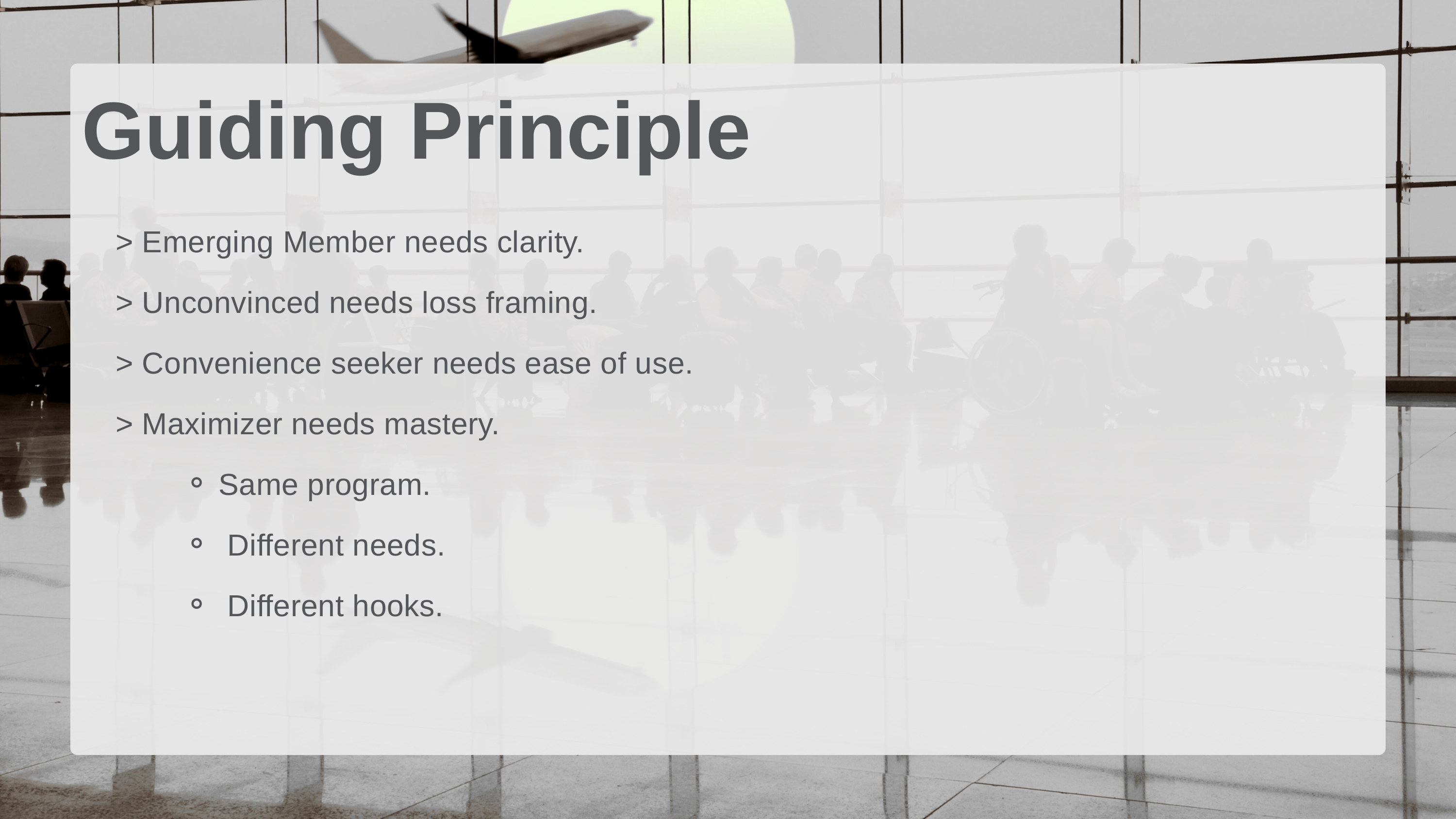

Guiding Principle
> Emerging Member needs clarity.
> Unconvinced needs loss framing.
> Convenience seeker needs ease of use.
> Maximizer needs mastery.
Same program.
 Different needs.
 Different hooks.